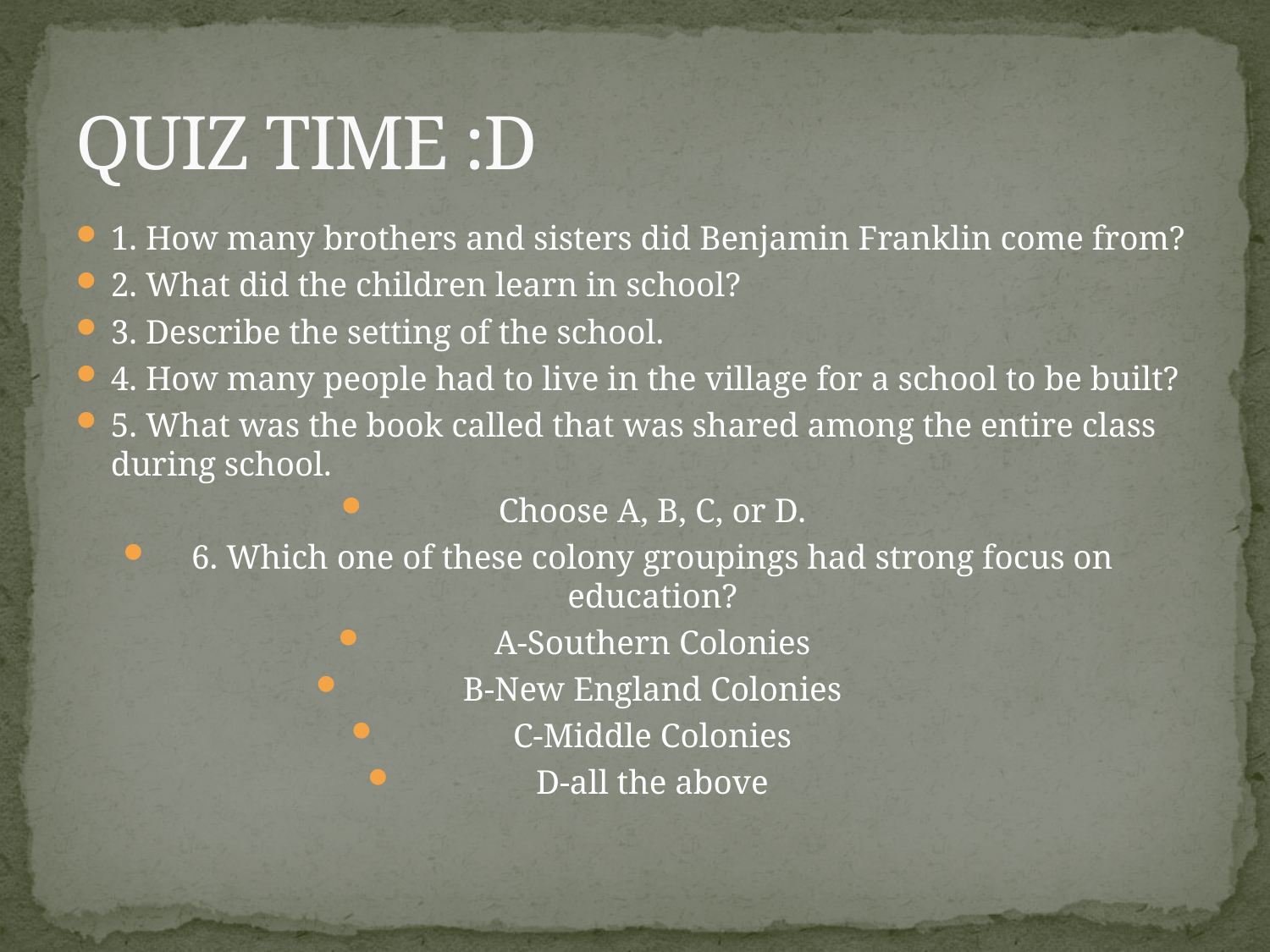

# QUIZ TIME :D
1. How many brothers and sisters did Benjamin Franklin come from?
2. What did the children learn in school?
3. Describe the setting of the school.
4. How many people had to live in the village for a school to be built?
5. What was the book called that was shared among the entire class during school.
Choose A, B, C, or D.
6. Which one of these colony groupings had strong focus on education?
A-Southern Colonies
B-New England Colonies
C-Middle Colonies
D-all the above